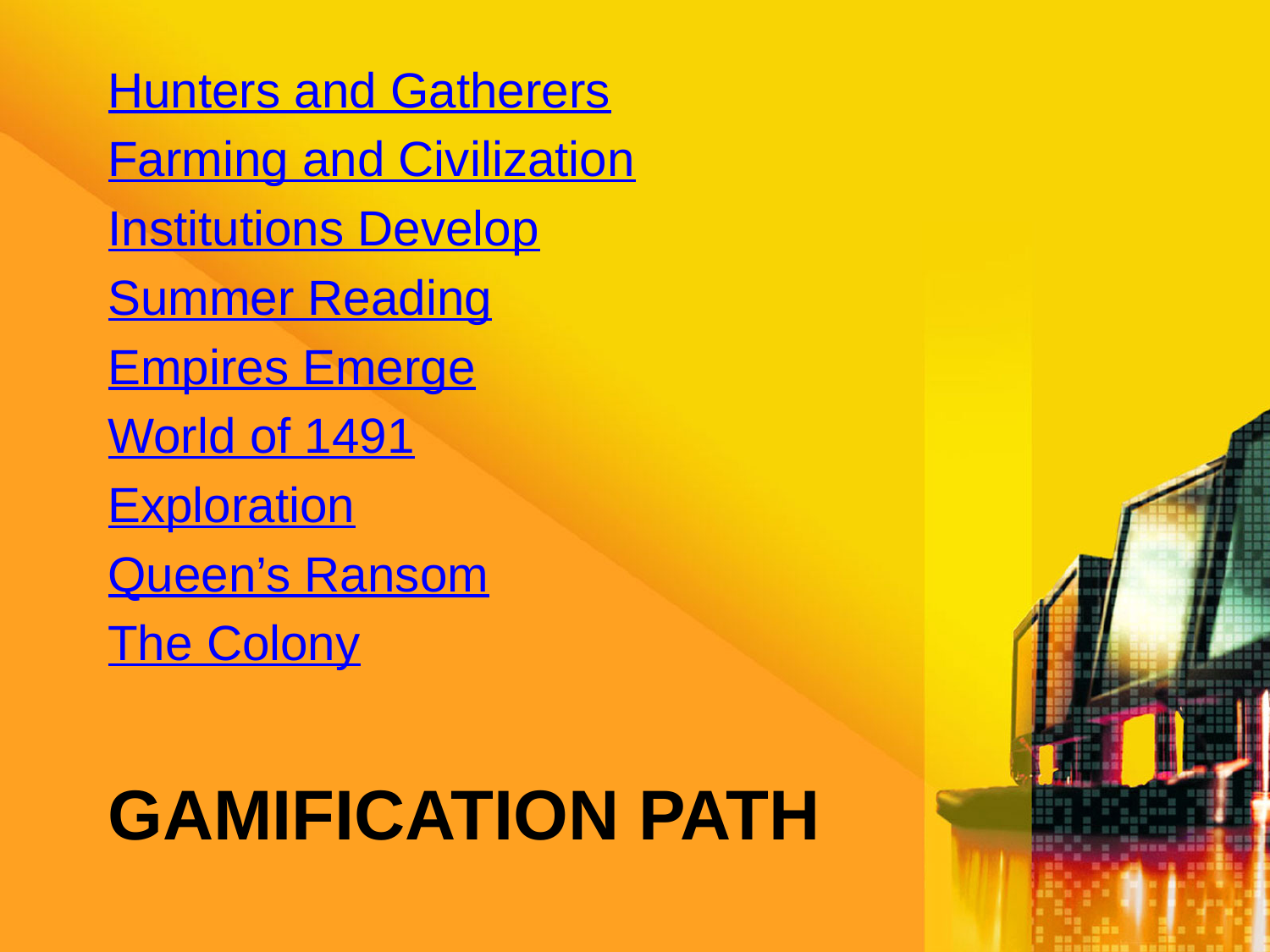

Hunters and Gatherers
Farming and Civilization
Institutions Develop
Summer Reading
Empires Emerge
World of 1491
Exploration
Queen’s Ransom
The Colony
# Gamification Path